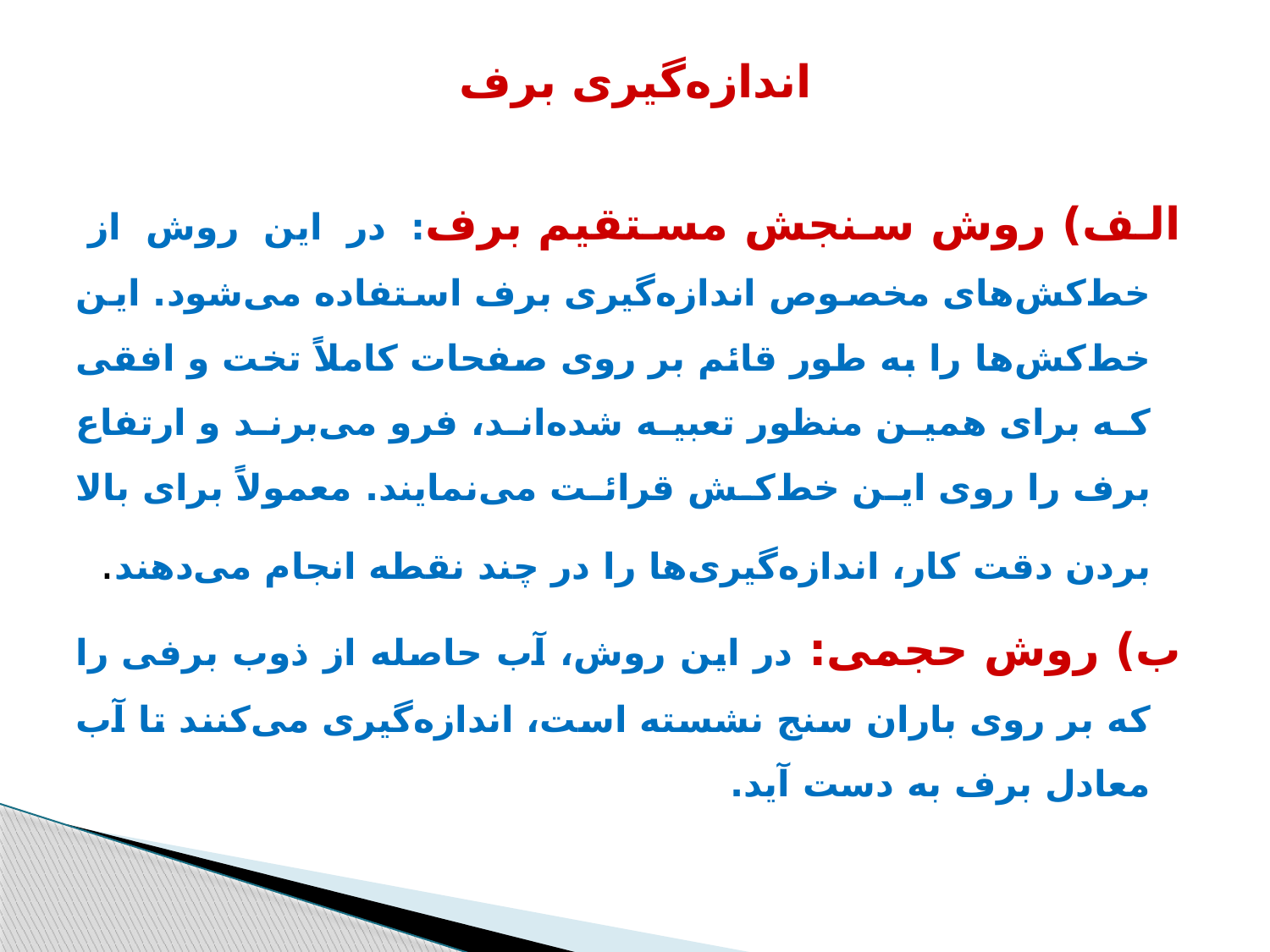

اندازه‌گیری برف

الف) روش سنجش مستقیم برف: در این روش از خط‌كش‌های مخصوص اندازه‌گیری برف استفاده می‌شود. این خط‌كش‌ها را به طور قائم بر روی صفحات كاملاً تخت و افقی كه برای همین منظور تعبیه شده‌اند، فرو می‌برند و ارتفاع برف را روی این خط‌كش قرائت می‌نمایند. معمولاً برای بالا بردن دقت كار، اندازه‌گیری‌ها را در چند نقطه انجام می‌دهند.
ب) روش حجمی: در این روش، آب حاصله از ذوب برفی را كه بر روی باران سنج نشسته است، اندازه‌گیری می‌كنند تا آب معادل برف به دست آید.